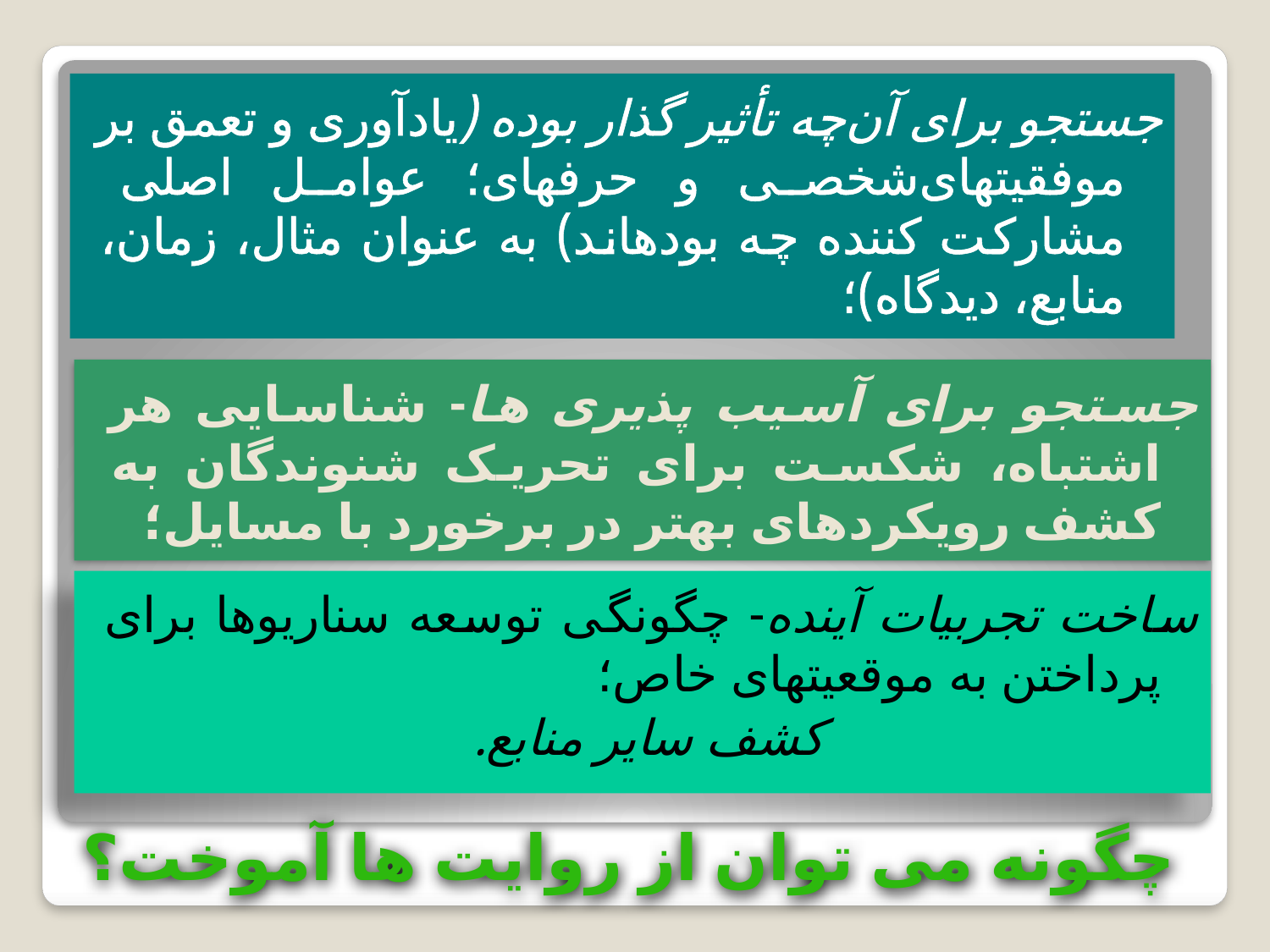

جستجو برای آن‌چه تأثیر گذار بوده (یادآوری و تعمق بر موفقیت­های‌شخصی و حرفه­ای؛ عوامل اصلی مشارکت کننده چه بوده­اند) به عنوان مثال، زمان، منابع، دیدگاه)؛
جستجو برای آسیب پذیری ها- شناسایی هر اشتباه، شکست برای تحریک شنوندگان به کشف رویکردهای بهتر در برخورد با مسایل؛

ساخت تجربیات آینده- چگونگی توسعه سناریوها برای پرداختن به موقعیت­های خاص؛
کشف سایر منابع.

# چگونه می توان از روایت ها آموخت؟